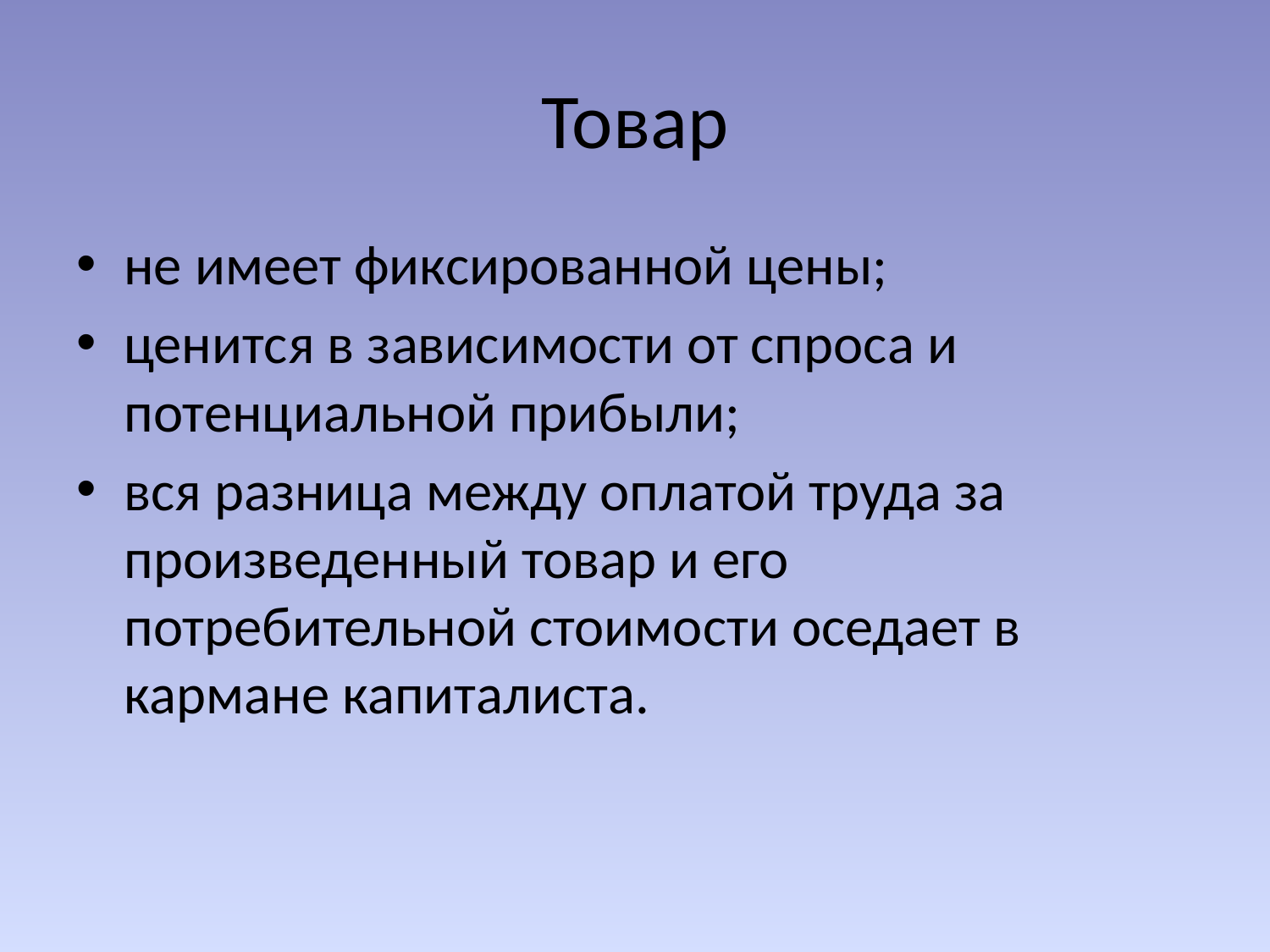

# Товар
не имеет фиксированной цены;
ценится в зависимости от спроса и потенциальной прибыли;
вся разница между оплатой труда за произведенный товар и его потребительной стоимости оседает в кармане капиталиста.